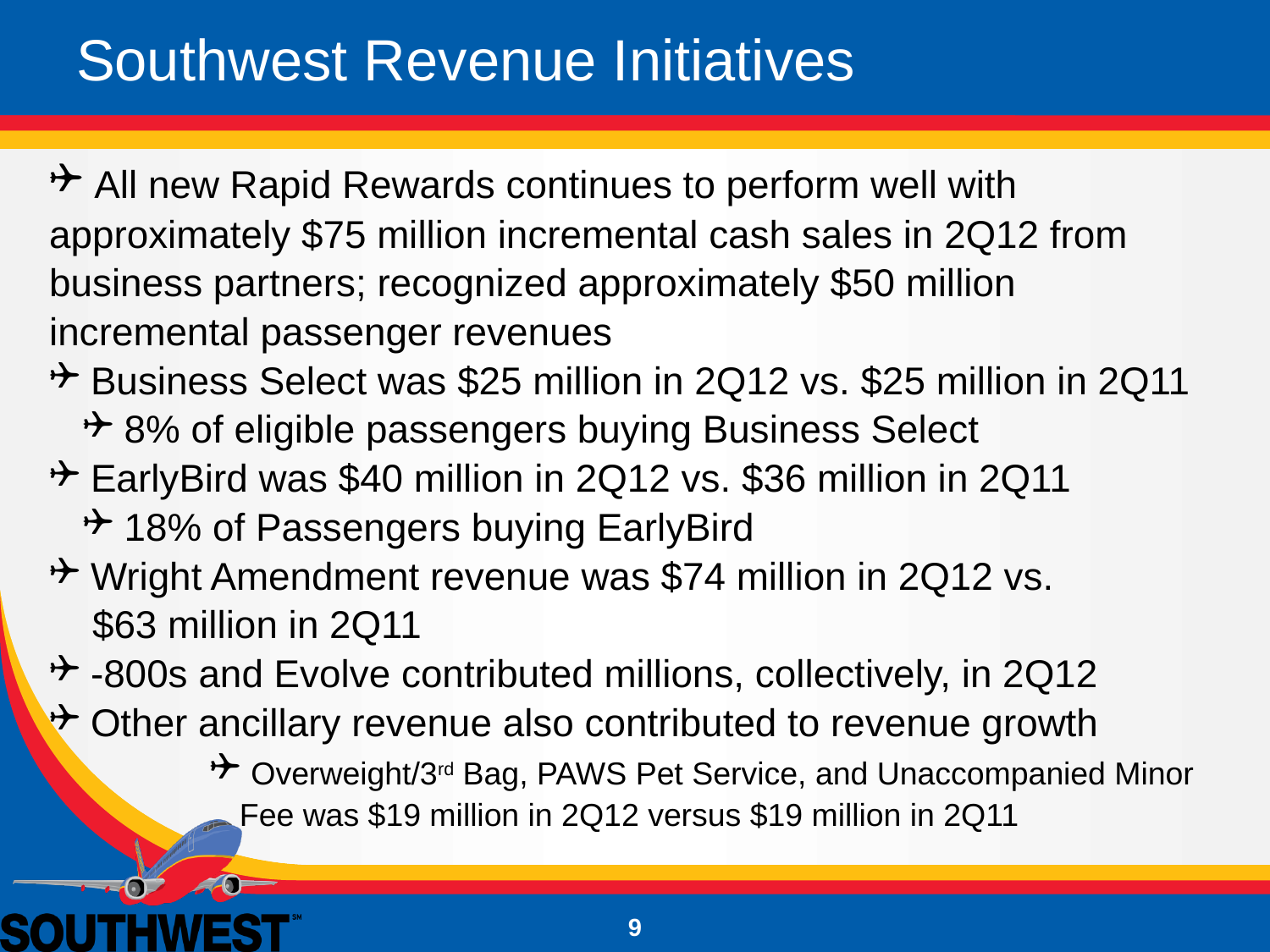

# Southwest Revenue Initiatives
 All new Rapid Rewards continues to perform well with approximately $75 million incremental cash sales in 2Q12 from business partners; recognized approximately $50 million incremental passenger revenues
 Business Select was $25 million in 2Q12 vs. $25 million in 2Q11
 8% of eligible passengers buying Business Select
 EarlyBird was $40 million in 2Q12 vs. $36 million in 2Q11
 18% of Passengers buying EarlyBird
 Wright Amendment revenue was $74 million in 2Q12 vs.
    $63 million in 2Q11
 -800s and Evolve contributed millions, collectively, in 2Q12
 Other ancillary revenue also contributed to revenue growth
 Overweight/3rd Bag, PAWS Pet Service, and Unaccompanied Minor Fee was $19 million in 2Q12 versus $19 million in 2Q11
9